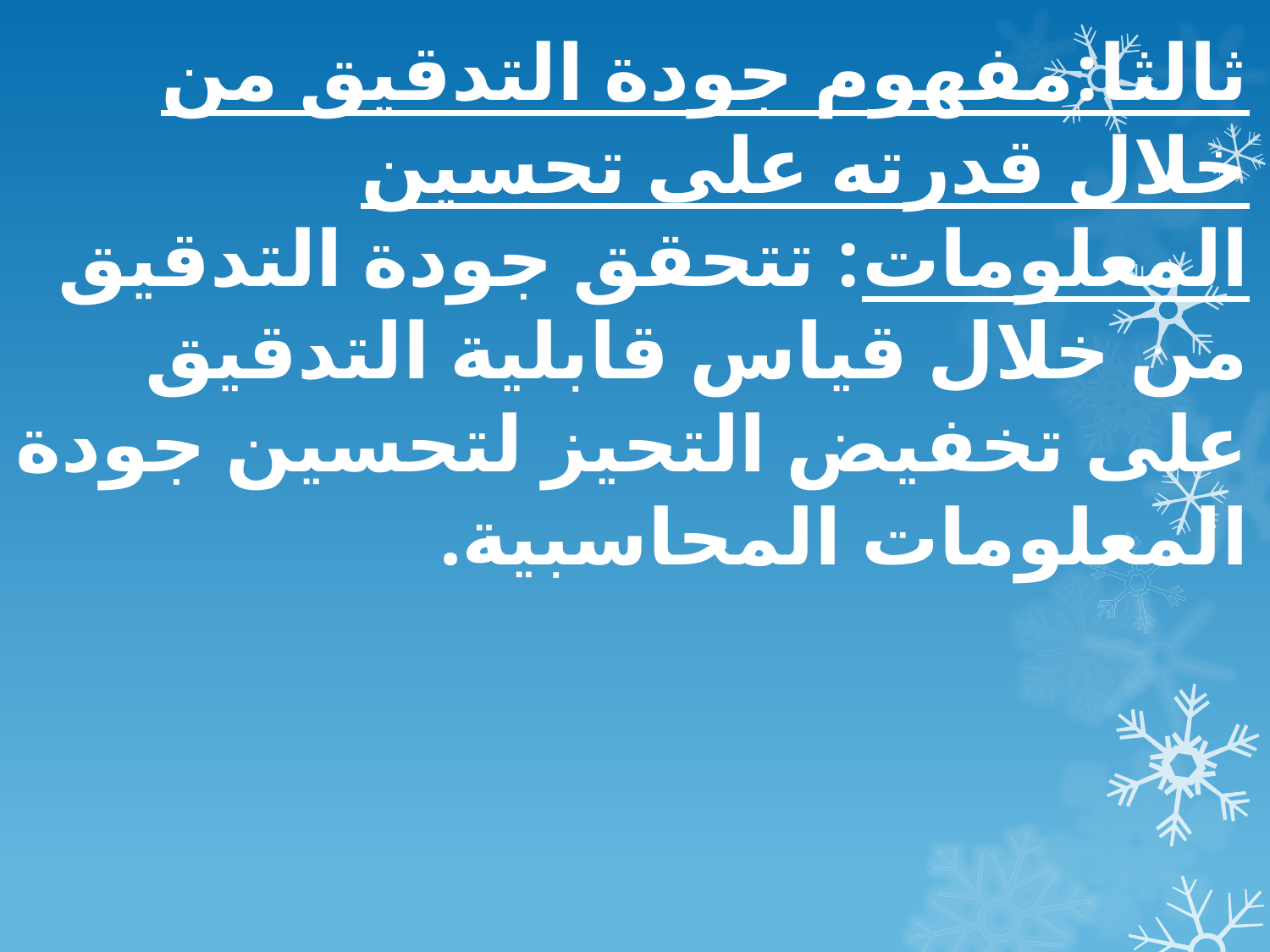

ثالثا:مفهوم جودة التدقيق من خلال قدرته على تحسين المعلومات: تتحقق جودة التدقيق من خلال قياس قابلية التدقيق على تخفيض التحيز لتحسين جودة المعلومات المحاسبية.